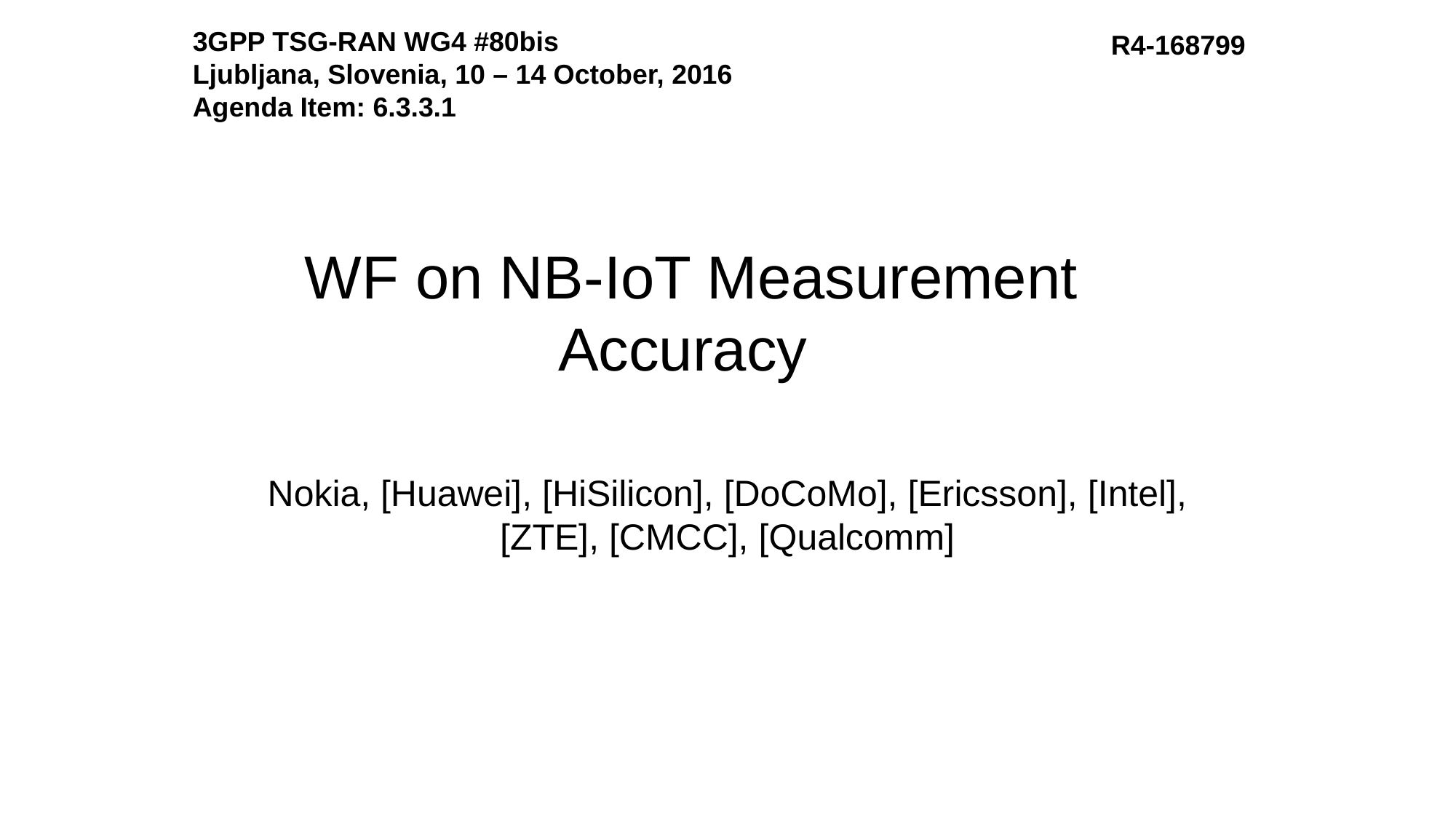

3GPP TSG-RAN WG4 #80bis
Ljubljana, Slovenia, 10 – 14 October, 2016
Agenda Item: 6.3.3.1
R4-168799
# WF on NB-IoT Measurement Accuracy
Nokia, [Huawei], [HiSilicon], [DoCoMo], [Ericsson], [Intel], [ZTE], [CMCC], [Qualcomm]